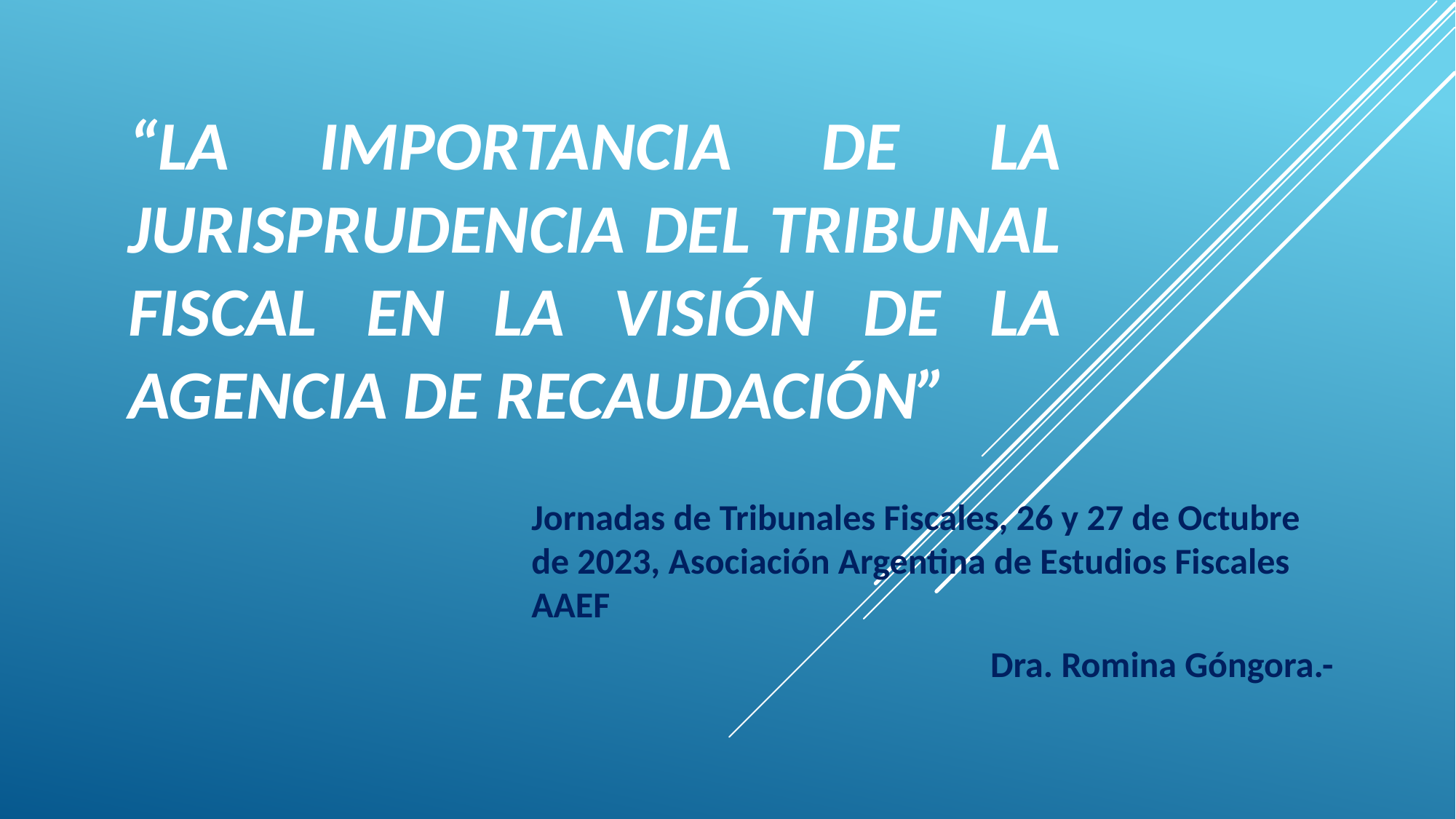

# “La importancia de la jurisprudencia del tribunal fiscal en la visión de la agencia de recaudación”
Jornadas de Tribunales Fiscales, 26 y 27 de Octubre de 2023, Asociación Argentina de Estudios Fiscales AAEF
Dra. Romina Góngora.-